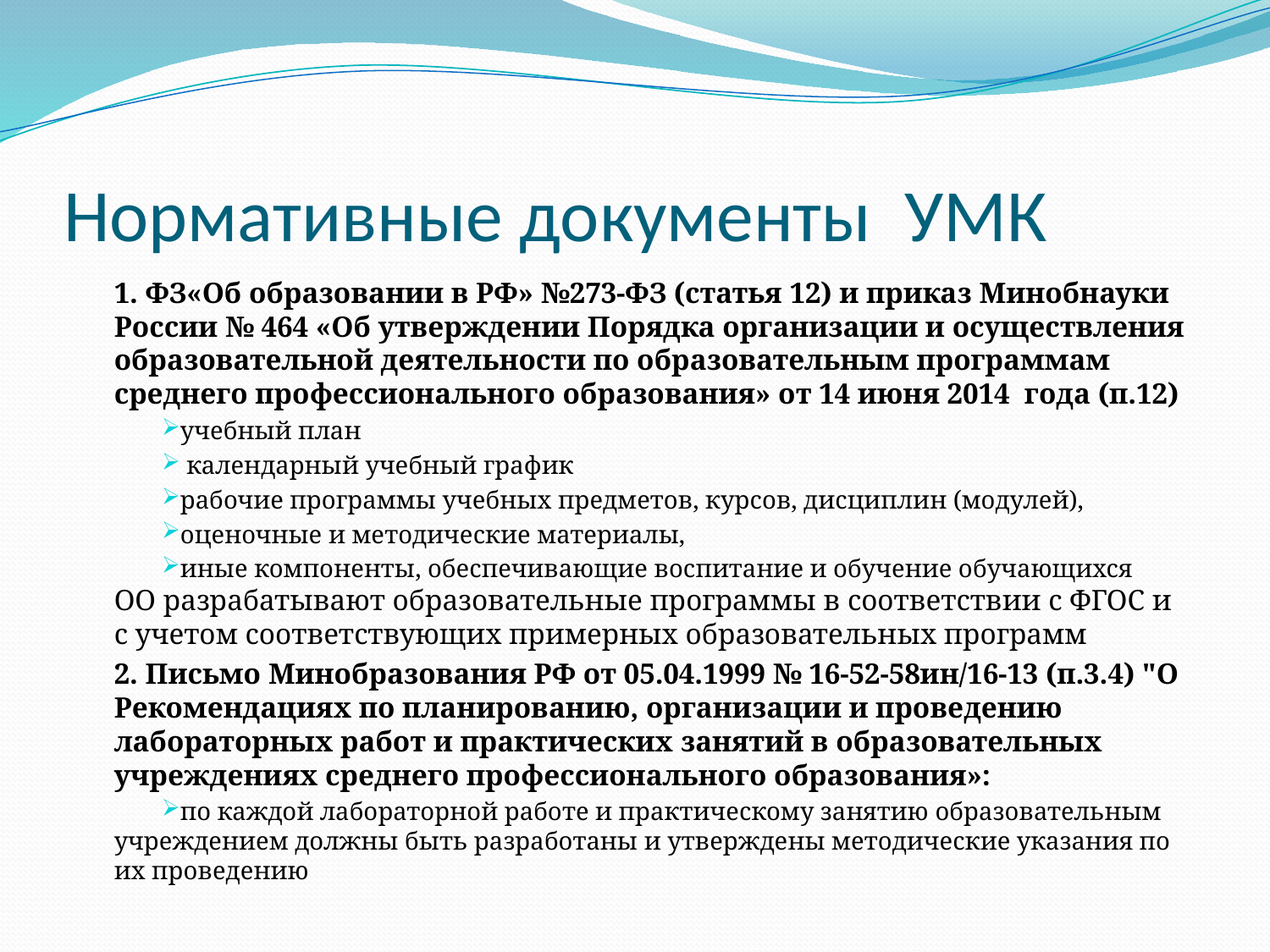

# Нормативные документы  УМК
1. ФЗ«Об образовании в РФ» №273-ФЗ (статья 12) и приказ Минобнауки России № 464 «Об утверждении Порядка организации и осуществления образовательной деятельности по образовательным программам среднего профессионального образования» от 14 июня 2014  года (п.12)
учебный план
 календарный учебный график
рабочие программы учебных предметов, курсов, дисциплин (модулей),
оценочные и методические материалы,
иные компоненты, обеспечивающие воспитание и обучение обучающихся
ОО разрабатывают образовательные программы в соответствии с ФГОС и с учетом соответствующих примерных образовательных программ
2. Письмо Минобразования РФ от 05.04.1999 № 16-52-58ин/16-13 (п.3.4) "О Рекомендациях по планированию, организации и проведению лабораторных работ и практических занятий в образовательных учреждениях среднего профессионального образования»:
по каждой лабораторной работе и практическому занятию образовательным учреждением должны быть разработаны и утверждены методические указания по их проведению